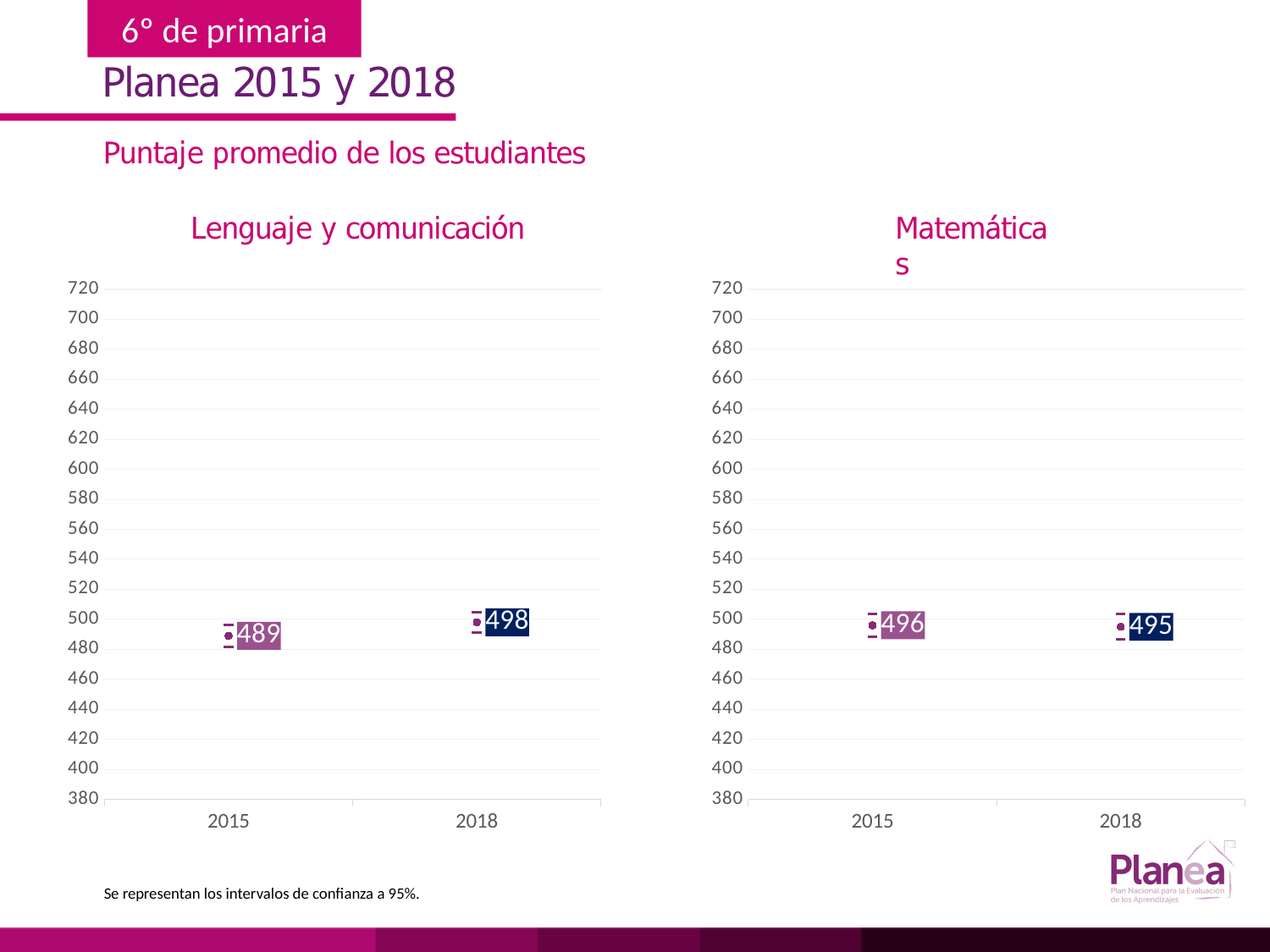

Planea 2015 y 2018

Puntaje promedio de los estudiantes
Matemáticas
Lenguaje y comunicación

### Chart

| Category |  |  |  |
|---|---|---|---|
| 2015 | 481.637 | 496.363 | 489.0 |
| 2018 | 491.234 | 504.766 | 498.0 |

### Chart

| Category |  |  |  |
|---|---|---|---|
| 2015 | 488.239 | 503.761 | 496.0 |
| 2018 | 486.642 | 503.358 | 495.0 |
Se representan los intervalos de confianza a 95%.